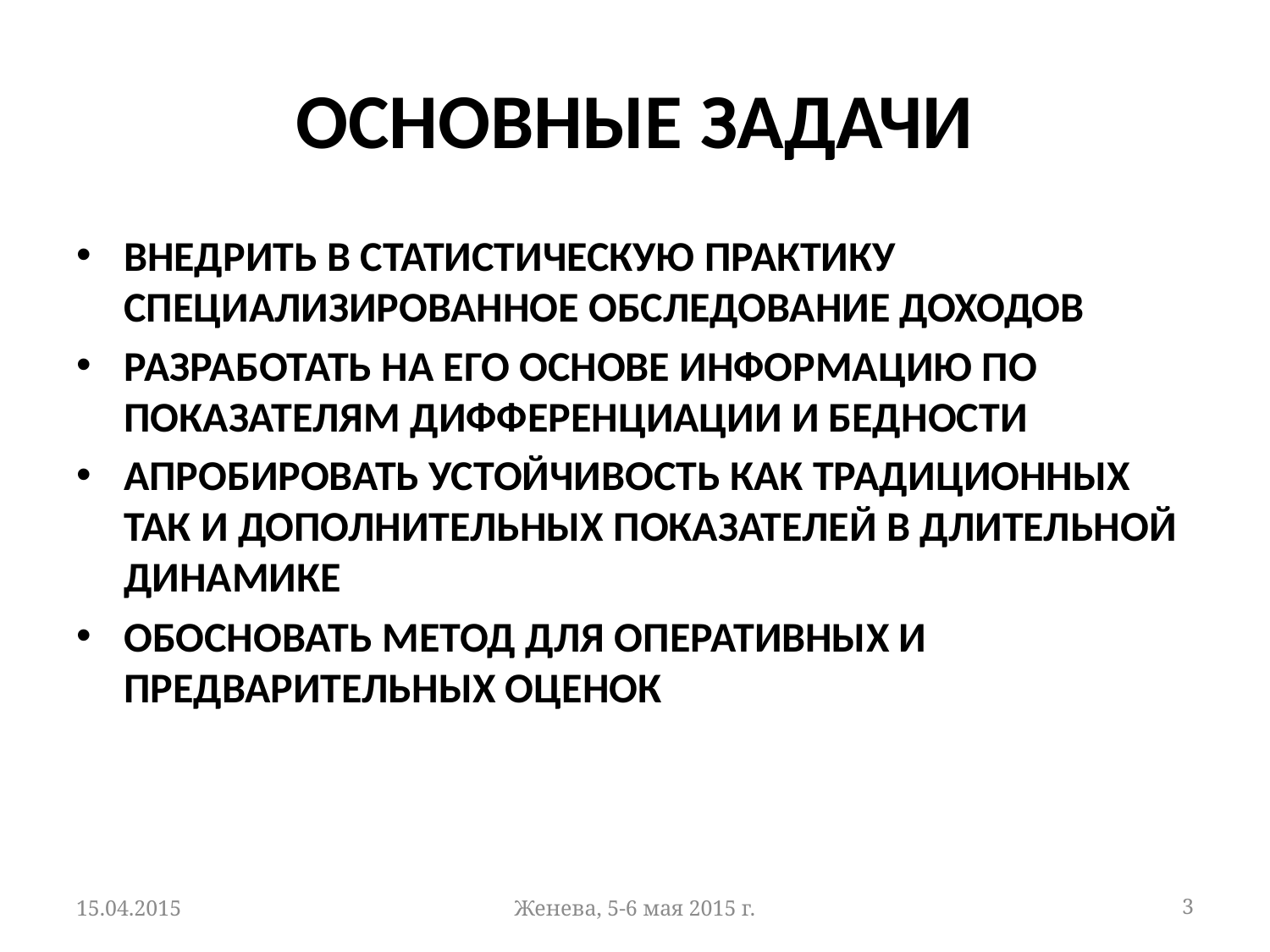

# Основные задачи
ВНЕДРИТЬ В СТАТИСТИЧЕСКУЮ ПРАКТИКУ СПЕЦИАЛИЗИРОВАННОЕ ОБСЛЕДОВАНИЕ ДОХОДОВ
РАЗРАБОТАТЬ НА ЕГО ОСНОВЕ ИНФОРМАЦИЮ ПО ПОКАЗАТЕЛЯМ ДИФФЕРЕНЦИАЦИИ И БЕДНОСТИ
АПРОБИРОВАТЬ УСТОЙЧИВОСТЬ КАК ТРАДИЦИОННЫХ ТАК И ДОПОЛНИТЕЛЬНЫХ ПОКАЗАТЕЛЕЙ В ДЛИТЕЛЬНОЙ ДИНАМИКЕ
ОБОСНОВАТЬ МЕТОД ДЛЯ ОПЕРАТИВНЫХ И ПРЕДВАРИТЕЛЬНЫХ ОЦЕНОК

15.04.2015
Женева, 5-6 мая 2015 г.
3